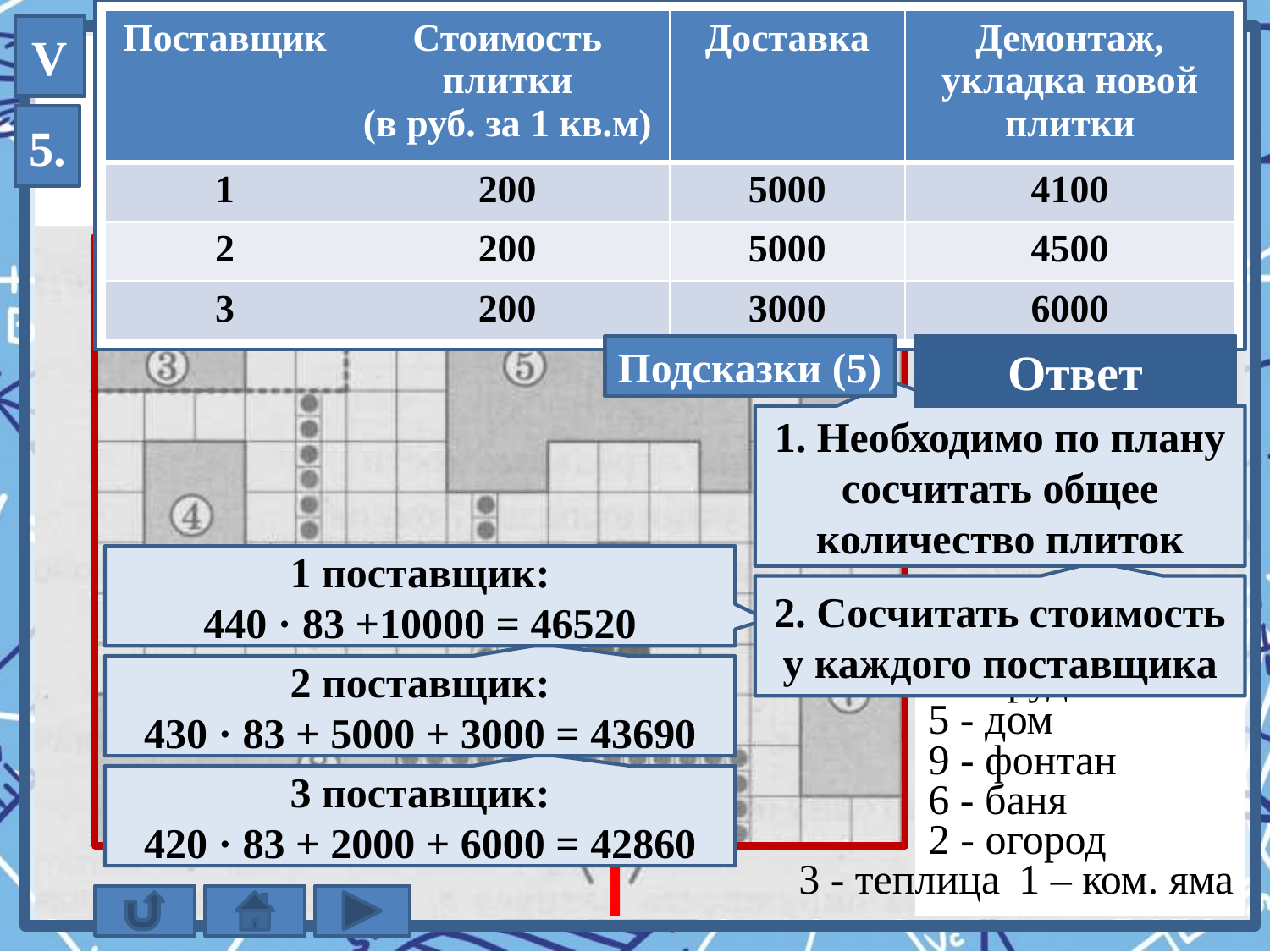

| Поставщик | Стоимость плитки (в руб. за 1 кв.м) | Доставка | Демонтаж, укладка новой плитки |
| --- | --- | --- | --- |
| 1 | 200 | 5000 | 4100 |
| 2 | 200 | 5000 | 4500 |
| 3 | 200 | 3000 | 6000 |
V
На участке планируется обновить всю тротуарную плитку.
В таблице представлены  условия трёх поставщиков плитки.
Во сколько рублей обойдётся самый выгодный вариант?
5.

Подсказки (5)
42860
Ответ

1. Необходимо по плану сосчитать общее количество плиток

1м × 1м

1 поставщик:
440 · 83 +10000 = 46520

7 - коровник
2. Сосчитать стоимость у каждого поставщика
8 - курятник
4 - пруд

2 поставщик:
430 · 83 + 5000 + 3000 = 43690

5 - дом
9 - фонтан

3 поставщик:
420 · 83 + 2000 + 6000 = 42860

6 - баня
2 - огород

3 - теплица
1 – ком. яма